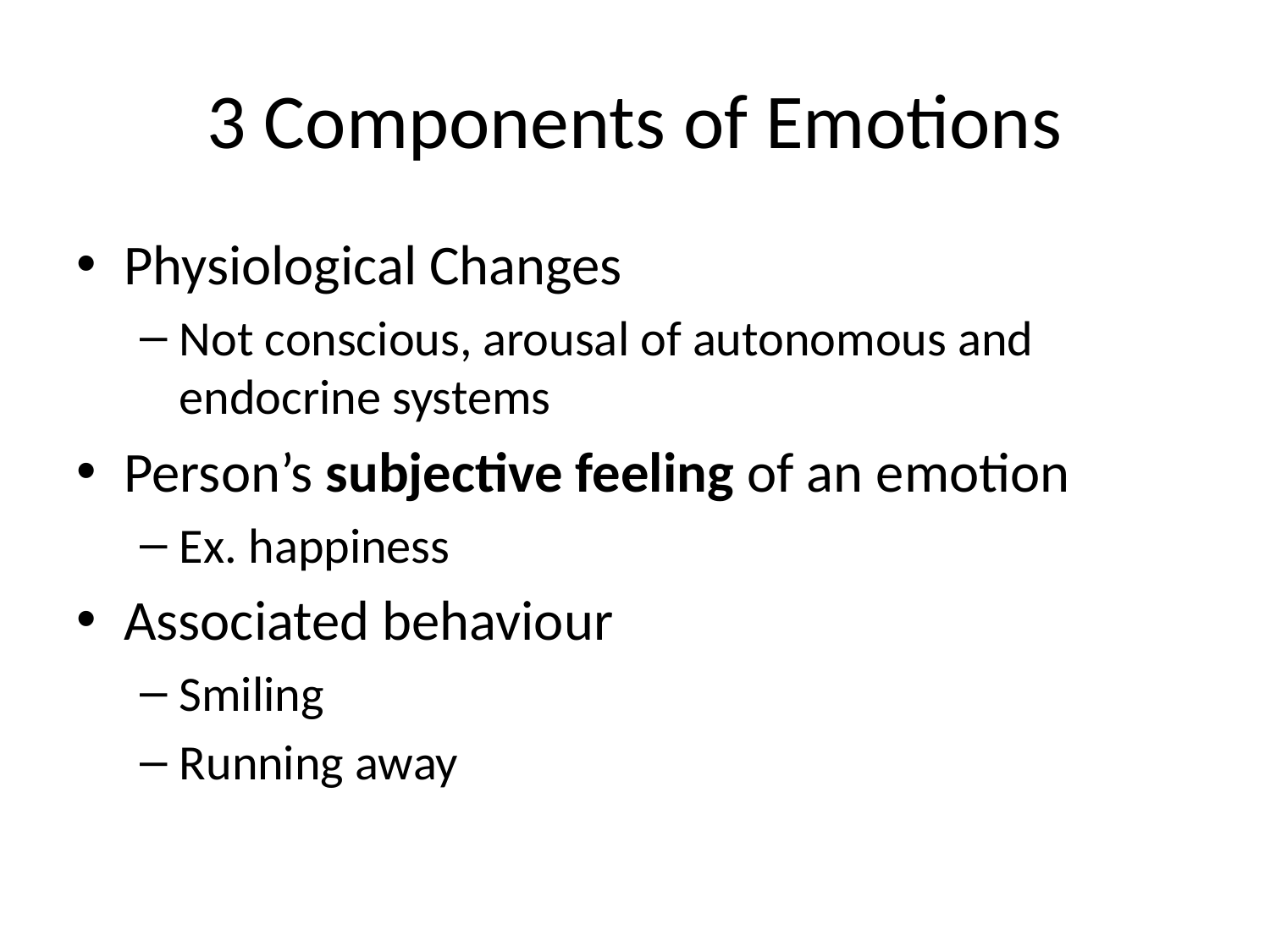

# 3 Components of Emotions
Physiological Changes
Not conscious, arousal of autonomous and endocrine systems
Person’s subjective feeling of an emotion
Ex. happiness
Associated behaviour
Smiling
Running away